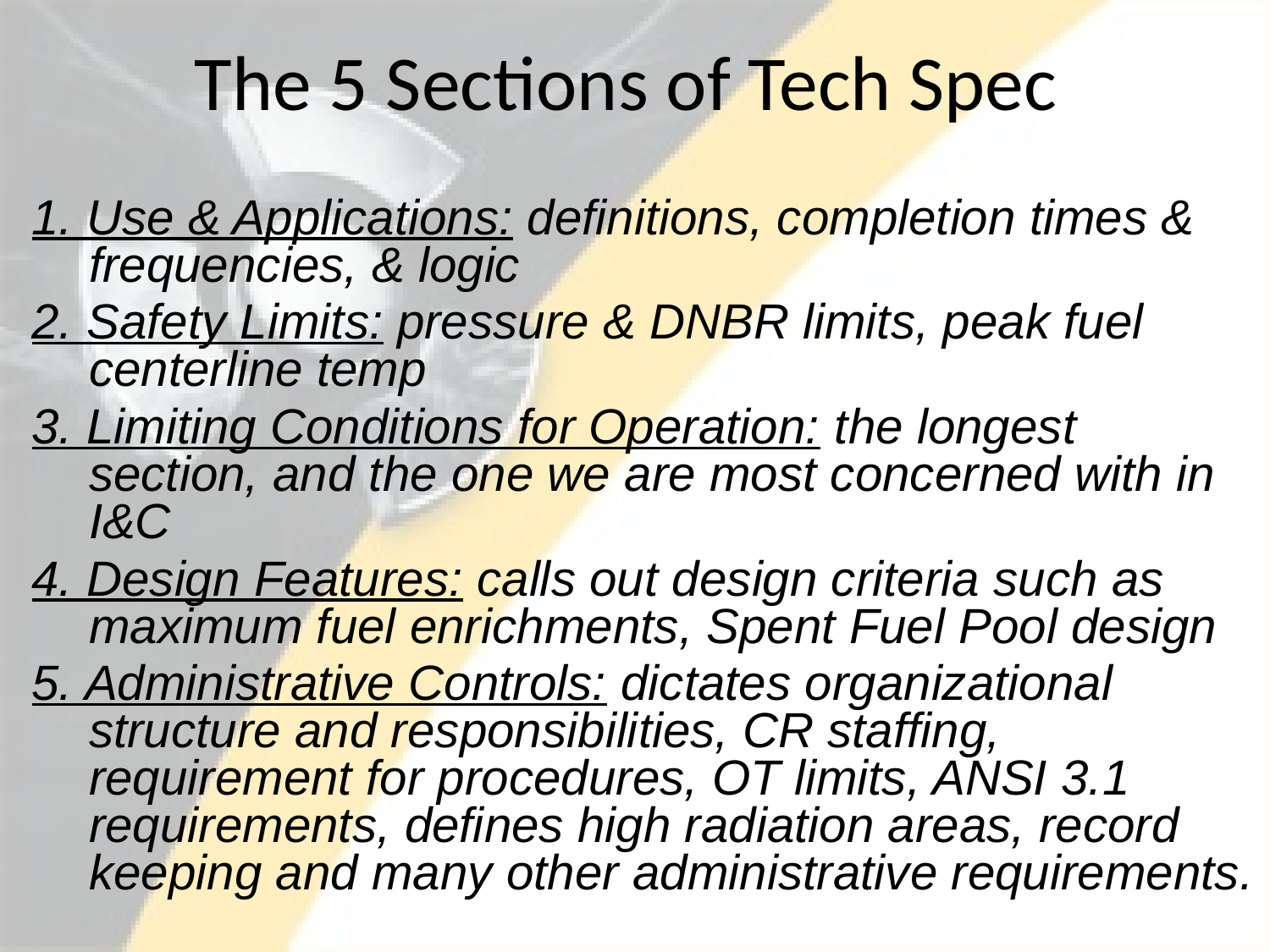

# The 5 Sections of Tech Spec
1. Use & Applications: definitions, completion times & frequencies, & logic
2. Safety Limits: pressure & DNBR limits, peak fuel centerline temp
3. Limiting Conditions for Operation: the longest section, and the one we are most concerned with in I&C
4. Design Features: calls out design criteria such as maximum fuel enrichments, Spent Fuel Pool design
5. Administrative Controls: dictates organizational structure and responsibilities, CR staffing, requirement for procedures, OT limits, ANSI 3.1 requirements, defines high radiation areas, record keeping and many other administrative requirements.